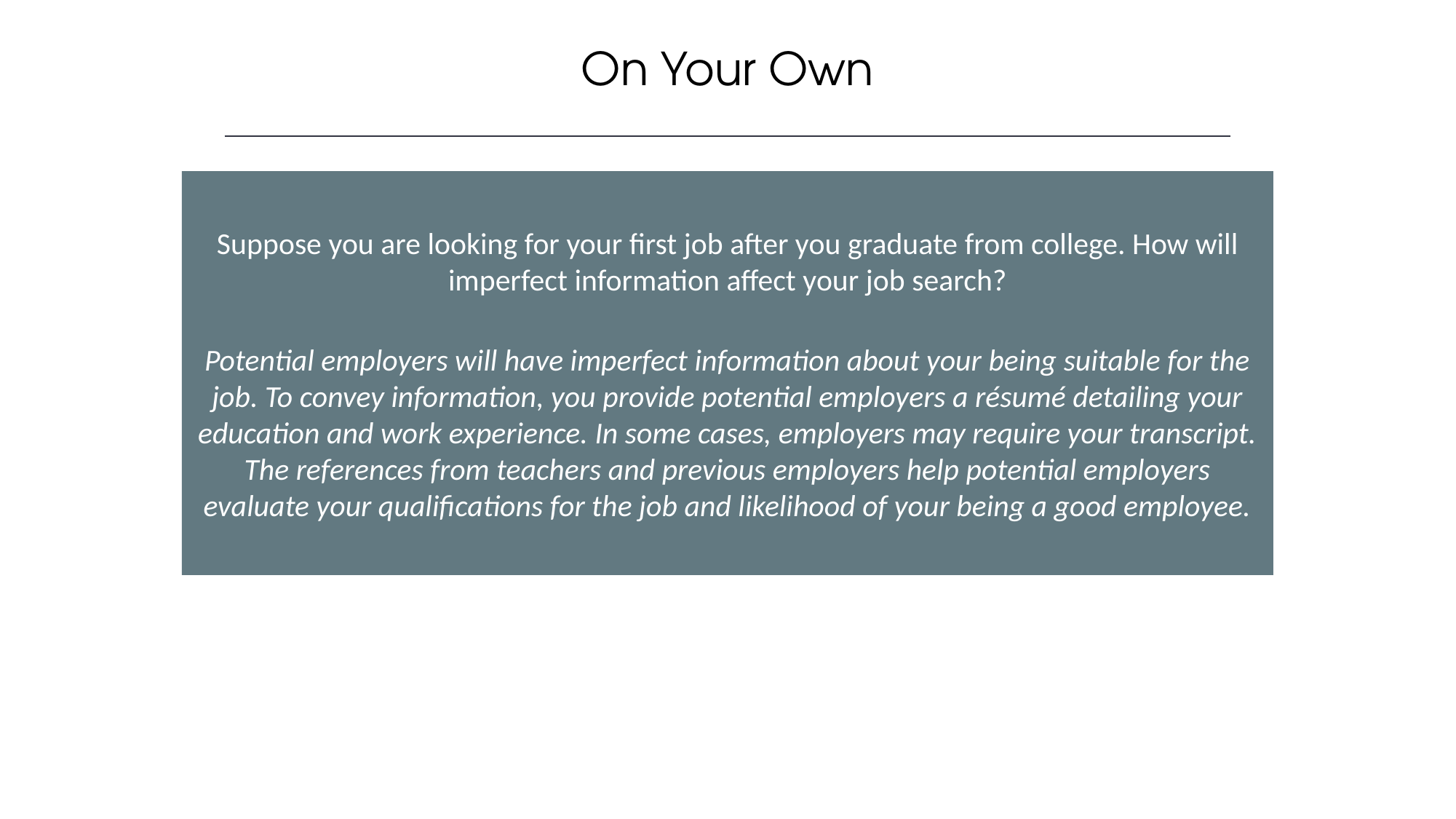

On Your Own
Suppose you are looking for your first job after you graduate from college. How will imperfect information affect your job search?

Potential employers will have imperfect information about your being suitable for the job. To convey information, you provide potential employers a résumé detailing your education and work experience. In some cases, employers may require your transcript. The references from teachers and previous employers help potential employers evaluate your qualifications for the job and likelihood of your being a good employee.